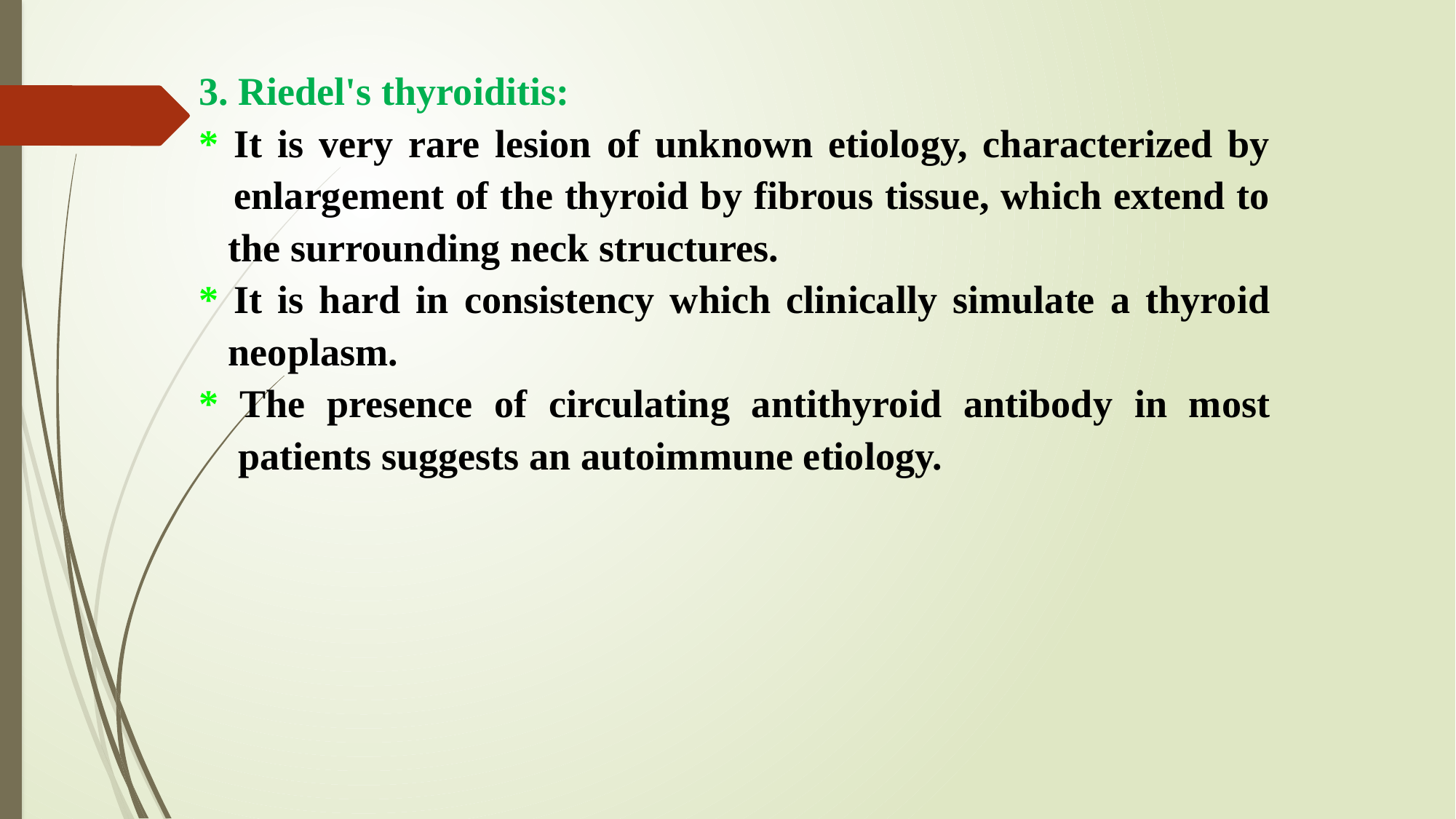

3. Riedel's thyroiditis:
* It is very rare lesion of unknown etiology, characterized by
   enlargement of the thyroid by fibrous tissue, which extend to
   the surrounding neck structures.
* It is hard in consistency which clinically simulate a thyroid
   neoplasm.
* The presence of circulating antithyroid antibody in most
    patients suggests an autoimmune etiology.